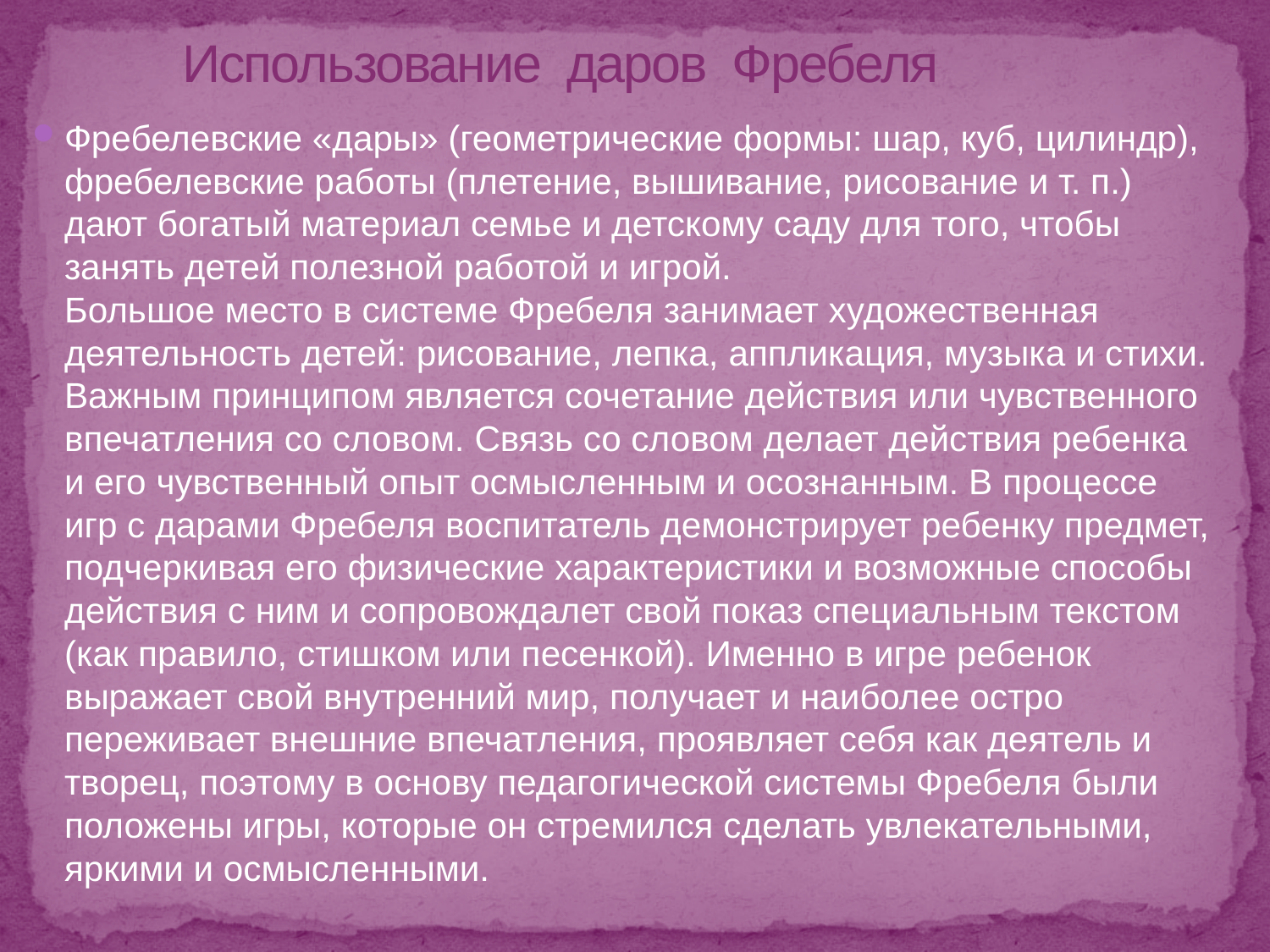

# Использование  даров  Фребеля
Фребелевские «дары» (геометрические формы: шар, куб, цилиндр), фребелевские работы (плетение, вышивание, рисование и т. п.) дают богатый материал семье и детскому саду для того, чтобы занять детей полезной работой и игрой.
Большое место в системе Фребеля занимает художественная деятельность детей: рисование, лепка, аппликация, музыка и стихи. Важным принципом является сочетание действия или чувственного впечатления со словом. Связь со словом делает действия ребенка и его чувственный опыт осмысленным и осознанным. В процессе игр с дарами Фребеля воспитатель демонстрирует ребенку предмет, подчеркивая его физические характеристики и возможные способы действия с ним и сопровождалет свой показ специальным текстом (как правило, стишком или песенкой). Именно в игре ребенок выражает свой внутренний мир, получает и наиболее остро переживает внешние впечатления, проявляет себя как деятель и творец, поэтому в основу педагогической системы Фребеля были положены игры, которые он стремился сделать увлекательными, яркими и осмысленными.